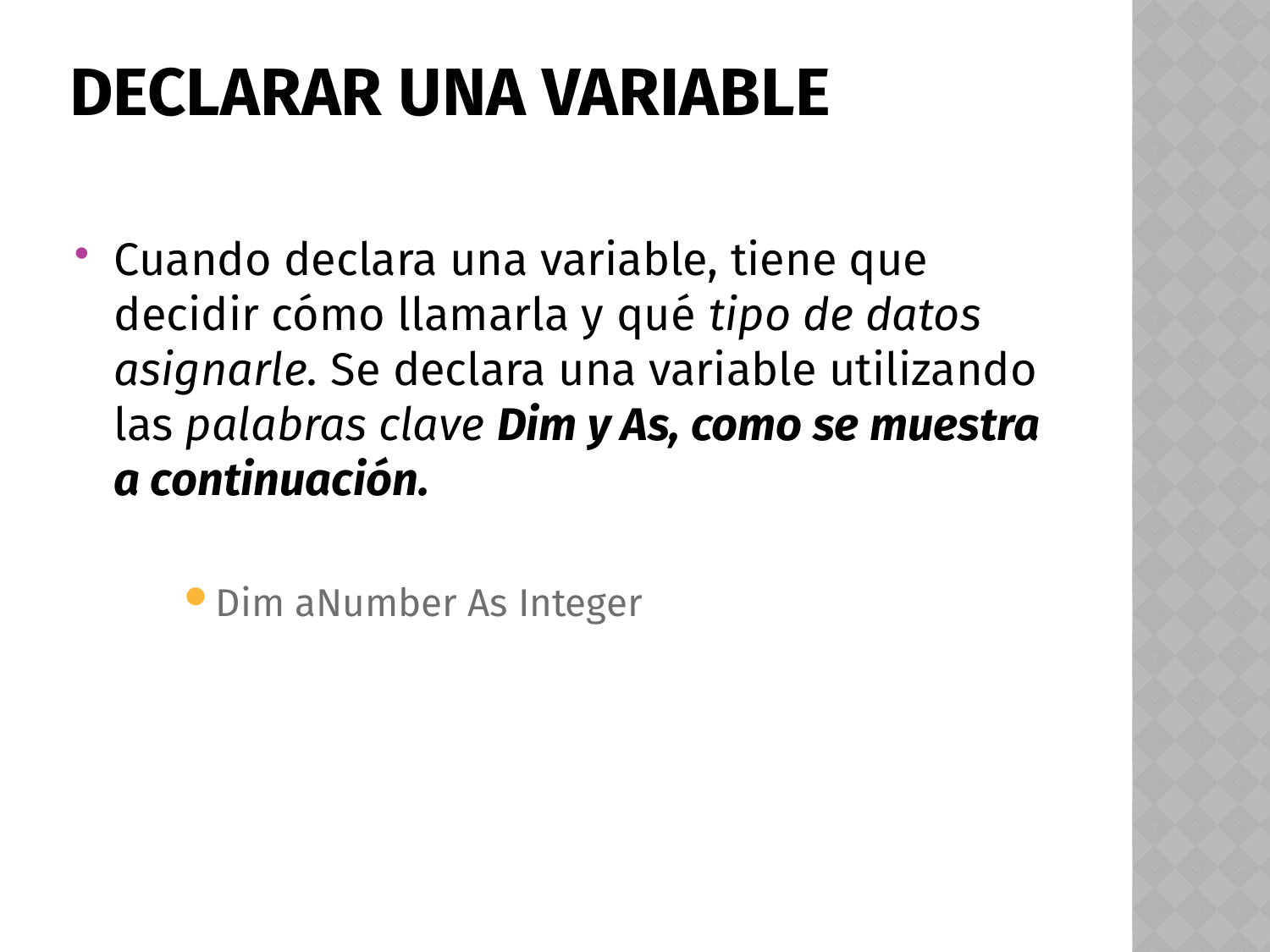

# Declarar una variable
Cuando declara una variable, tiene que decidir cómo llamarla y qué tipo de datos asignarle. Se declara una variable utilizando las palabras clave Dim y As, como se muestra a continuación.

Dim aNumber As Integer